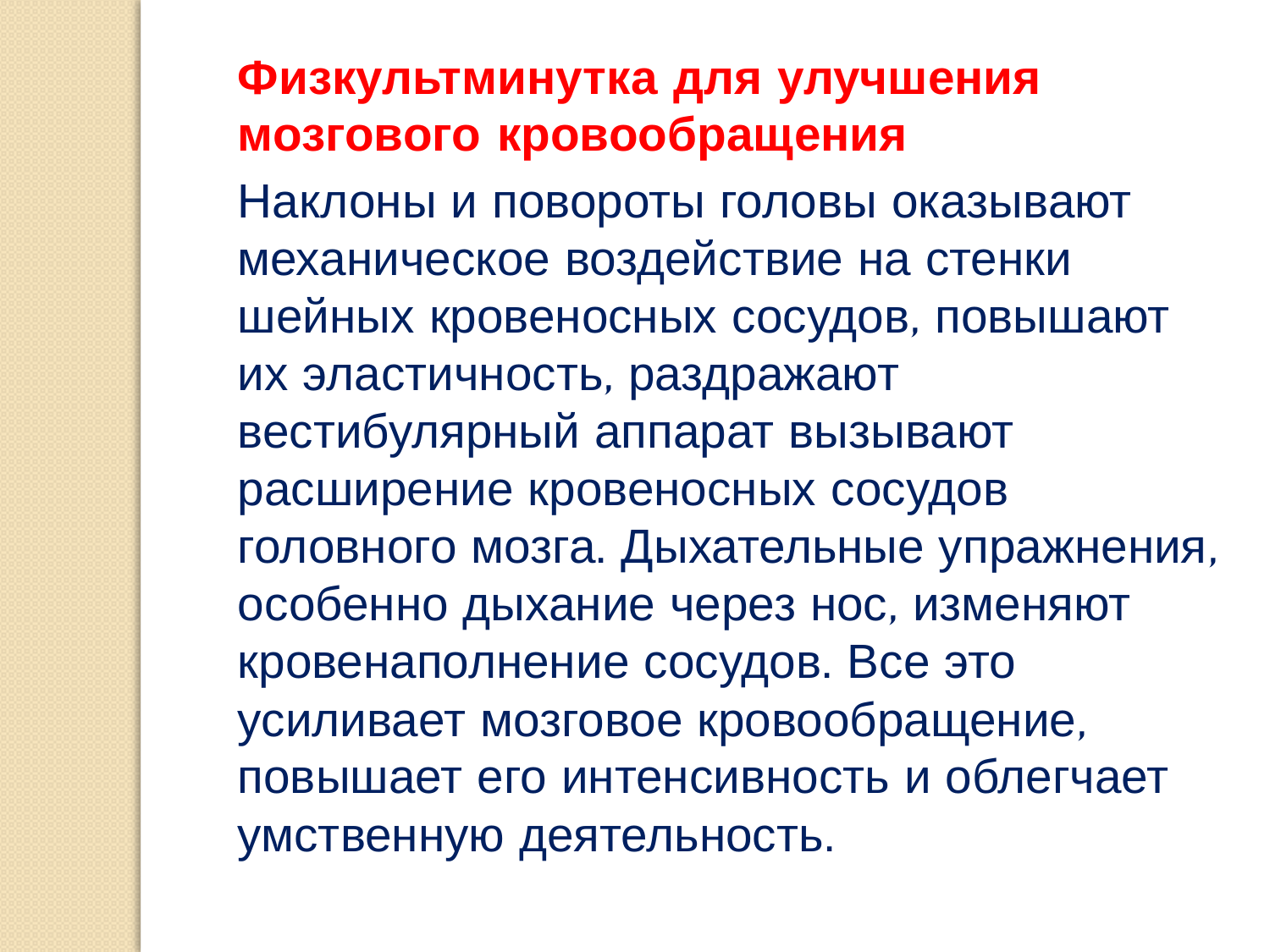

Физкультминутка для улучшения мозгового кровообращения
	Наклоны и повороты головы оказывают механическое воздействие на стенки шейных кровеносных сосудов, повышают их эластичность, раздражают вестибулярный аппарат вызывают расширение кровеносных сосудов головного мозга. Дыхательные упражнения, особенно дыхание через нос, изменяют кровенаполнение сосудов. Все это усиливает мозговое кровообращение, повышает его интенсивность и облегчает умственную деятельность.